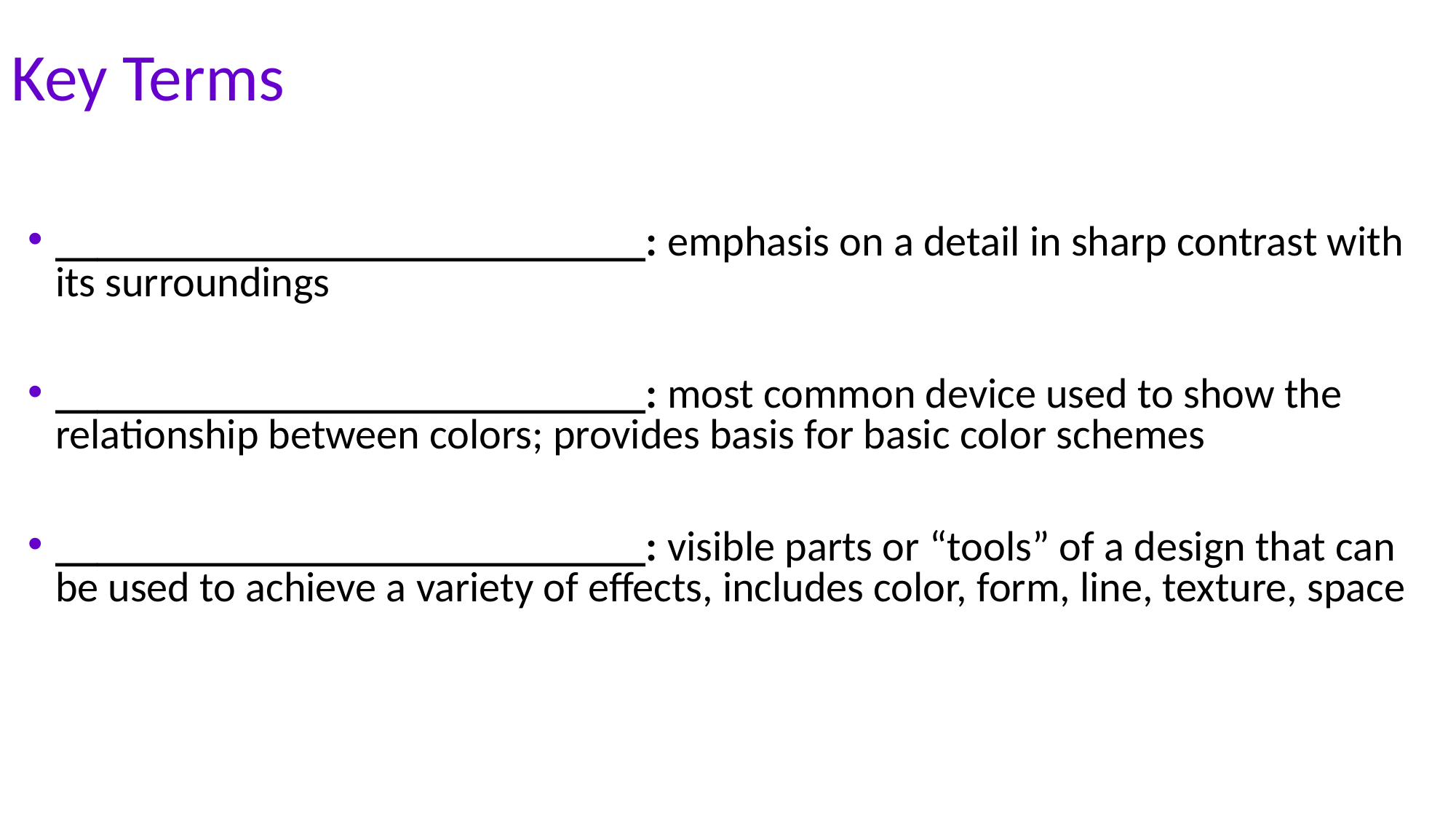

# Key Terms
____________________________: emphasis on a detail in sharp contrast with its surroundings

____________________________: most common device used to show the relationship between colors; provides basis for basic color schemes

____________________________: visible parts or “tools” of a design that can be used to achieve a variety of effects, includes color, form, line, texture, space